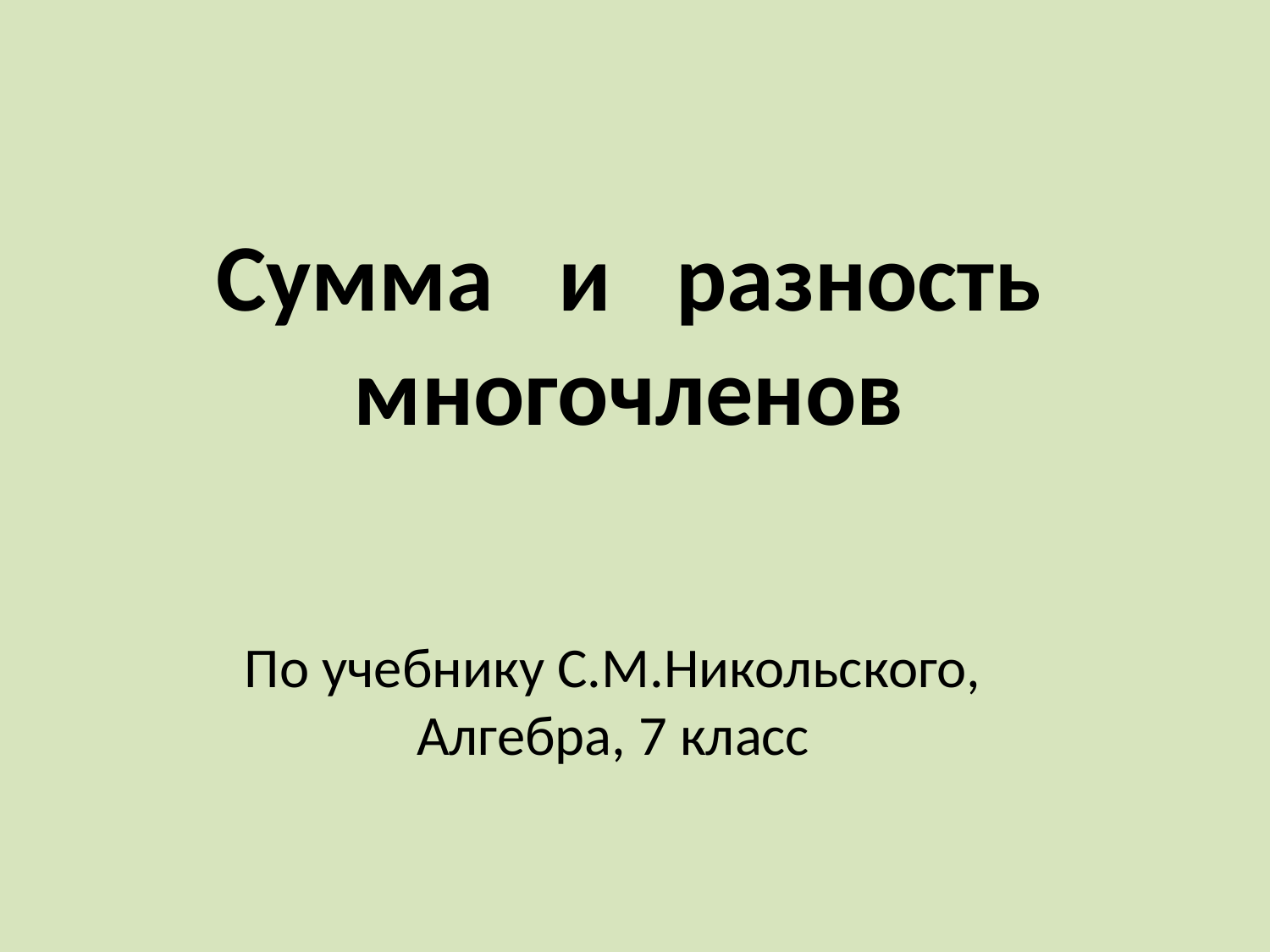

# Сумма   и   разность многочленов
По учебнику С.М.Никольского, Алгебра, 7 класс